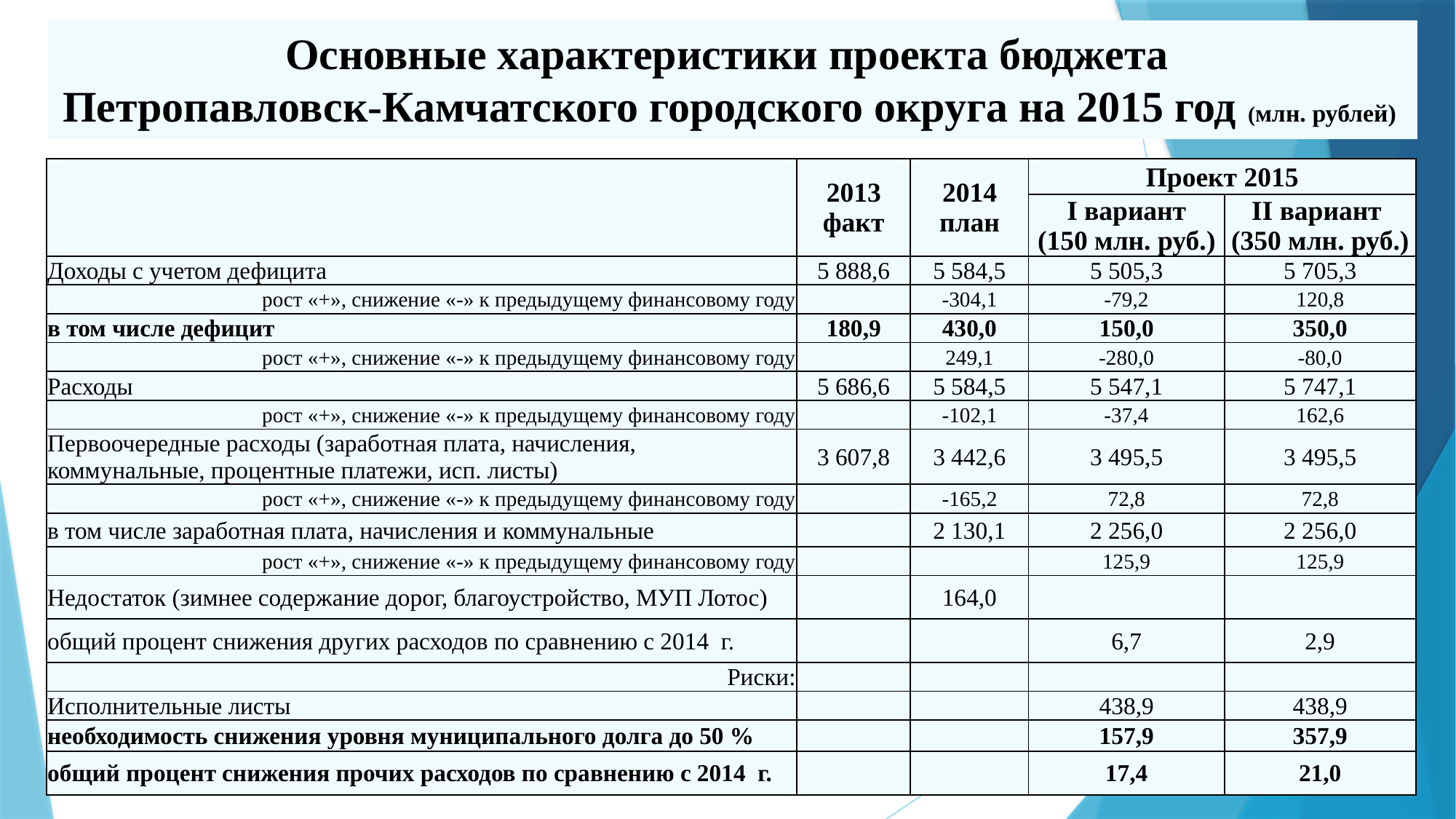

# Основные характеристики проекта бюджета Петропавловск-Камчатского городского округа на 2015 год (млн. рублей)
|  | 2013 факт | 2014 план | Проект 2015 |  |
| --- | --- | --- | --- | --- |
|  |  |  | I вариант (150 млн. руб.) | II вариант (350 млн. руб.) |
| Доходы с учетом дефицита | 5 888,6 | 5 584,5 | 5 505,3 | 5 705,3 |
| рост «+», снижение «-» к предыдущему финансовому году |  | -304,1 | -79,2 | 120,8 |
| в том числе дефицит | 180,9 | 430,0 | 150,0 | 350,0 |
| рост «+», снижение «-» к предыдущему финансовому году |  | 249,1 | -280,0 | -80,0 |
| Расходы | 5 686,6 | 5 584,5 | 5 547,1 | 5 747,1 |
| рост «+», снижение «-» к предыдущему финансовому году |  | -102,1 | -37,4 | 162,6 |
| Первоочередные расходы (заработная плата, начисления, коммунальные, процентные платежи, исп. листы) | 3 607,8 | 3 442,6 | 3 495,5 | 3 495,5 |
| рост «+», снижение «-» к предыдущему финансовому году |  | -165,2 | 72,8 | 72,8 |
| в том числе заработная плата, начисления и коммунальные |  | 2 130,1 | 2 256,0 | 2 256,0 |
| рост «+», снижение «-» к предыдущему финансовому году |  |  | 125,9 | 125,9 |
| Недостаток (зимнее содержание дорог, благоустройство, МУП Лотос) |  | 164,0 |  |  |
| общий процент снижения других расходов по сравнению с 2014 г. |  |  | 6,7 | 2,9 |
| Риски: |  |  |  |  |
| Исполнительные листы |  |  | 438,9 | 438,9 |
| необходимость снижения уровня муниципального долга до 50 % |  |  | 157,9 | 357,9 |
| общий процент снижения прочих расходов по сравнению с 2014 г. |  |  | 17,4 | 21,0 |